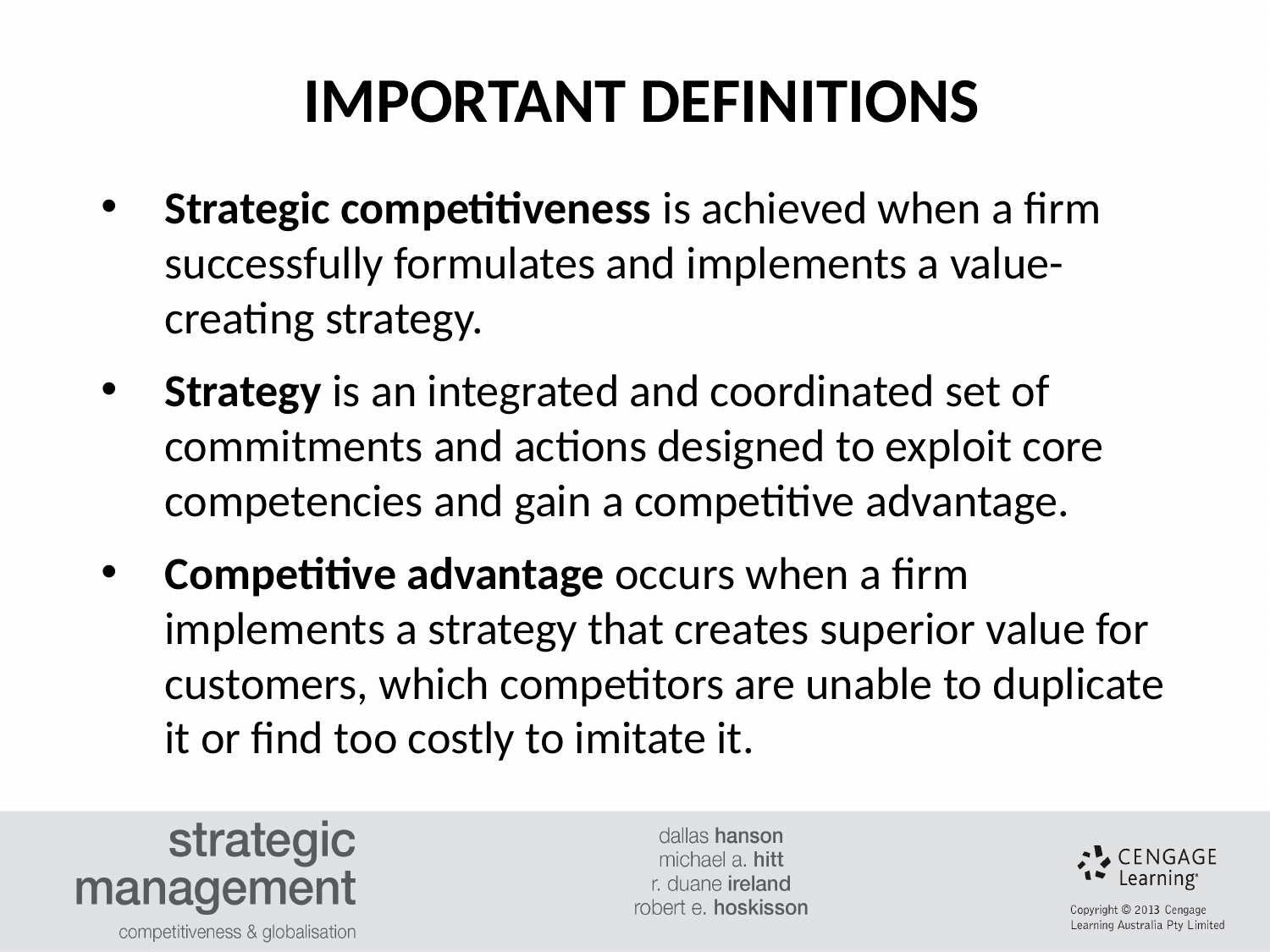

IMPORTANT DEFINITIONS
#
Strategic competitiveness is achieved when a firm successfully formulates and implements a value-creating strategy.
Strategy is an integrated and coordinated set of commitments and actions designed to exploit core competencies and gain a competitive advantage.
Competitive advantage occurs when a firm implements a strategy that creates superior value for customers, which competitors are unable to duplicate it or find too costly to imitate it.